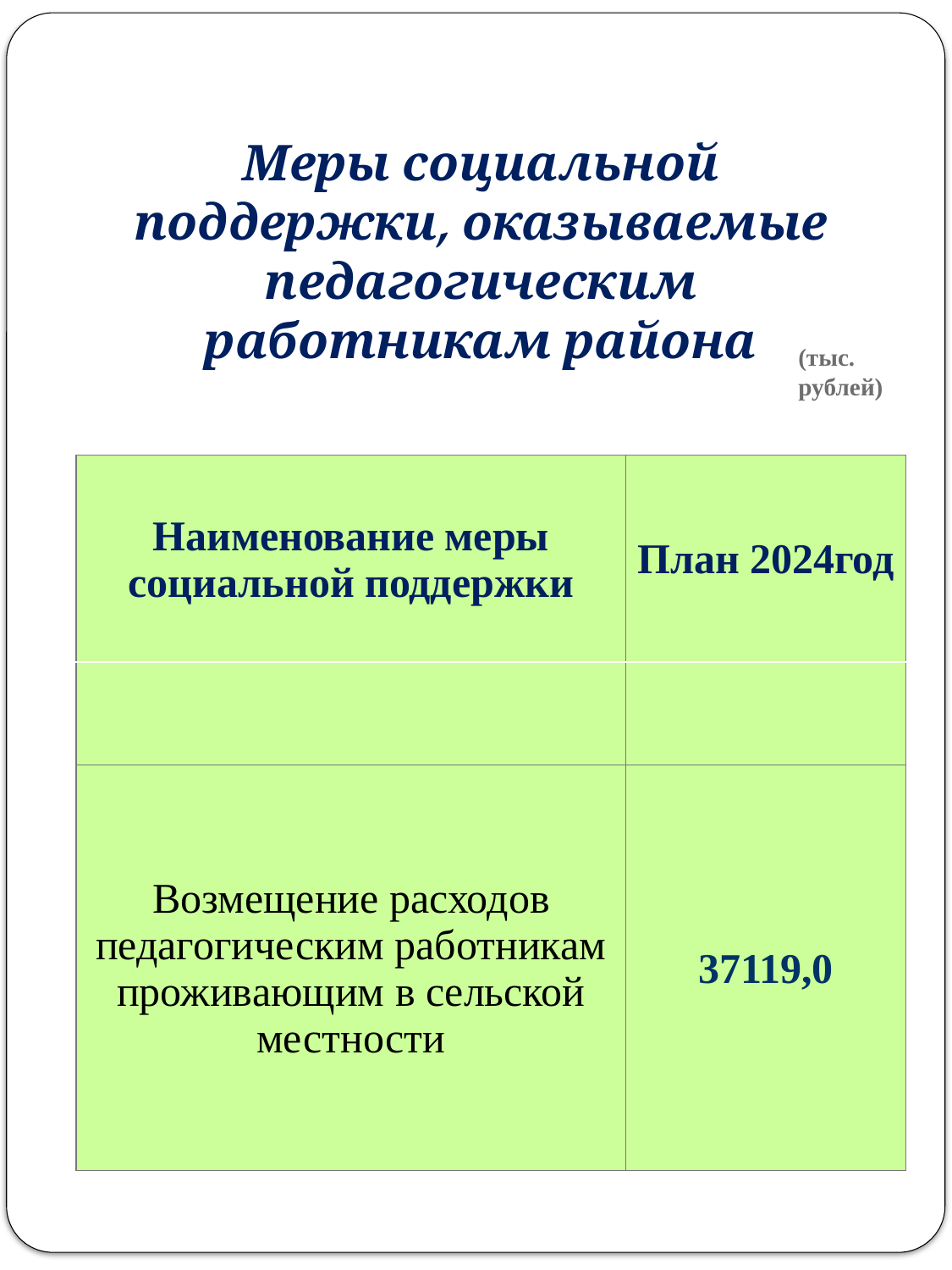

Меры социальной поддержки, оказываемые педагогическим работникам района
(тыс. рублей)
| Наименование меры социальной поддержки | План 2024год |
| --- | --- |
|  |  |
| Возмещение расходов педагогическим работникам проживающим в сельской местности | 37119,0 |